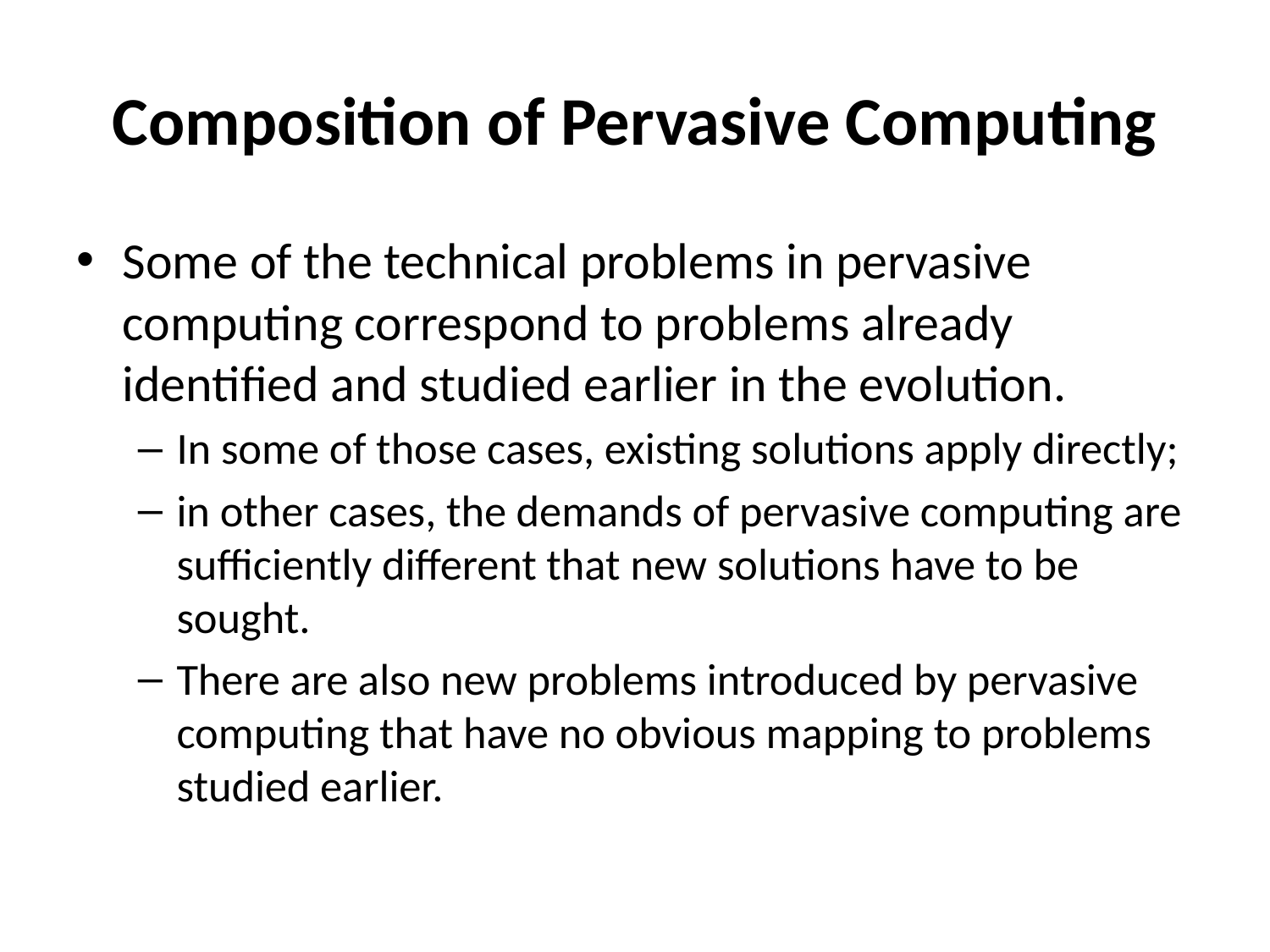

# Composition of Pervasive Computing
Some of the technical problems in pervasive computing correspond to problems already identified and studied earlier in the evolution.
In some of those cases, existing solutions apply directly;
in other cases, the demands of pervasive computing are sufficiently different that new solutions have to be sought.
There are also new problems introduced by pervasive computing that have no obvious mapping to problems studied earlier.